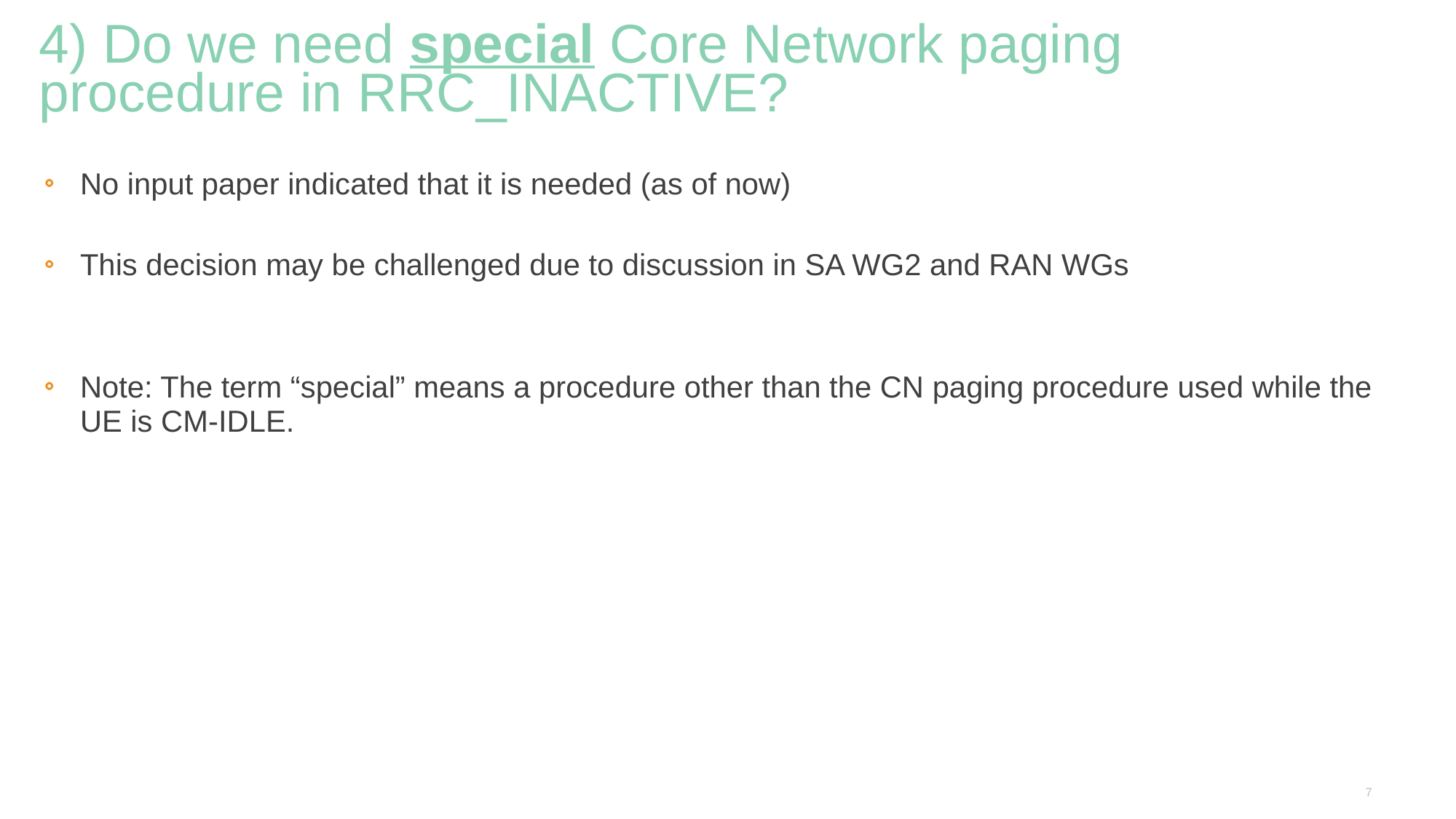

# 4) Do we need special Core Network paging procedure in RRC_INACTIVE?
No input paper indicated that it is needed (as of now)

This decision may be challenged due to discussion in SA WG2 and RAN WGs

Note: The term “special” means a procedure other than the CN paging procedure used while the UE is CM-IDLE.